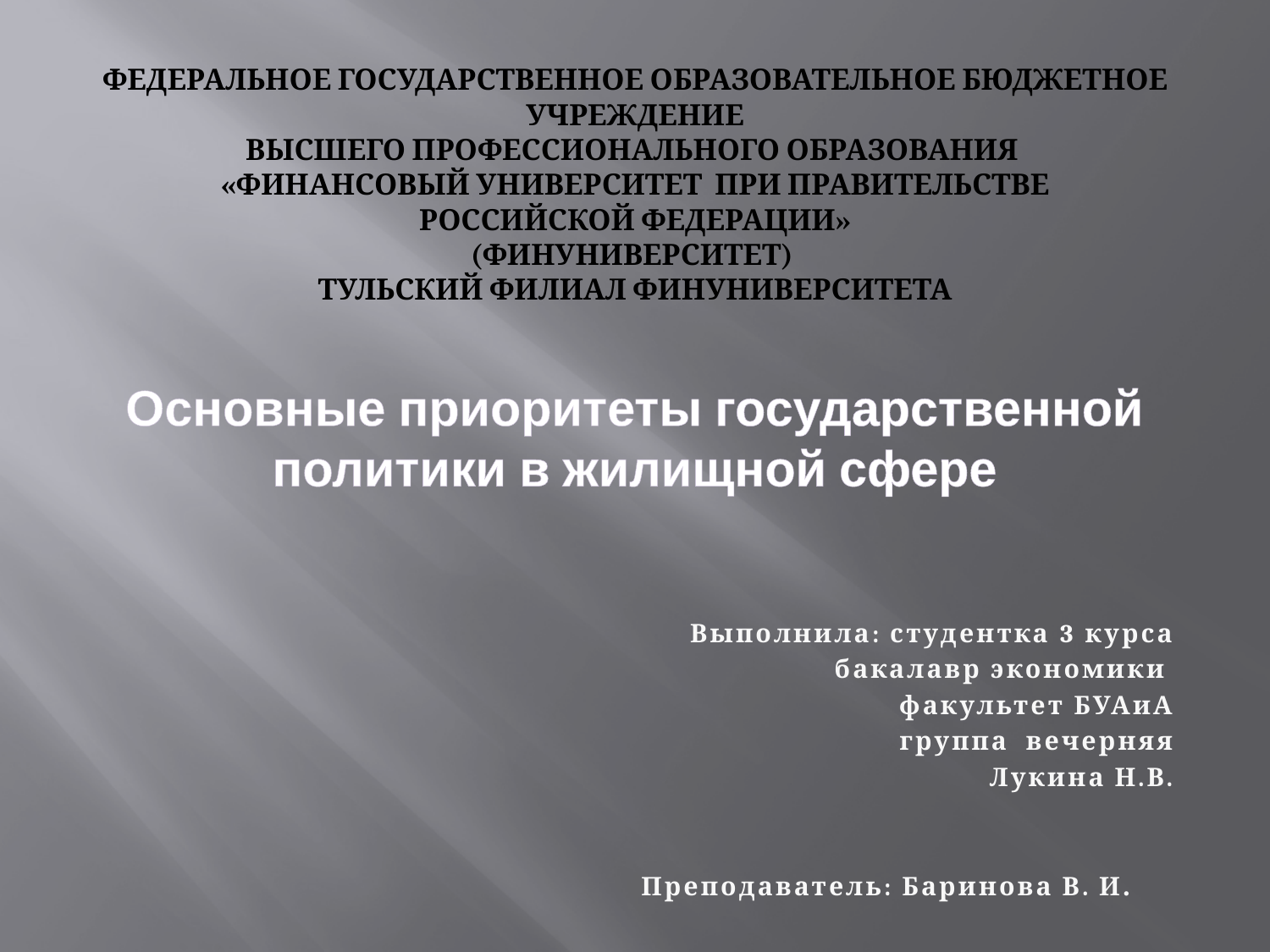

# Федеральное государственное образовательное бюджетное учреждение высшего профессионального образования «Финансовый университет  при Правительстве Российской Федерации» (Финуниверситет) Тульский филиал Финуниверситета

Основные приоритеты государственной политики в жилищной сфере

Выполнила: студентка 3 курса
бакалавр экономики
факультет БУАиА
группа  вечерняя
Лукина Н.В.

                                                                 Преподаватель: Баринова В. И.